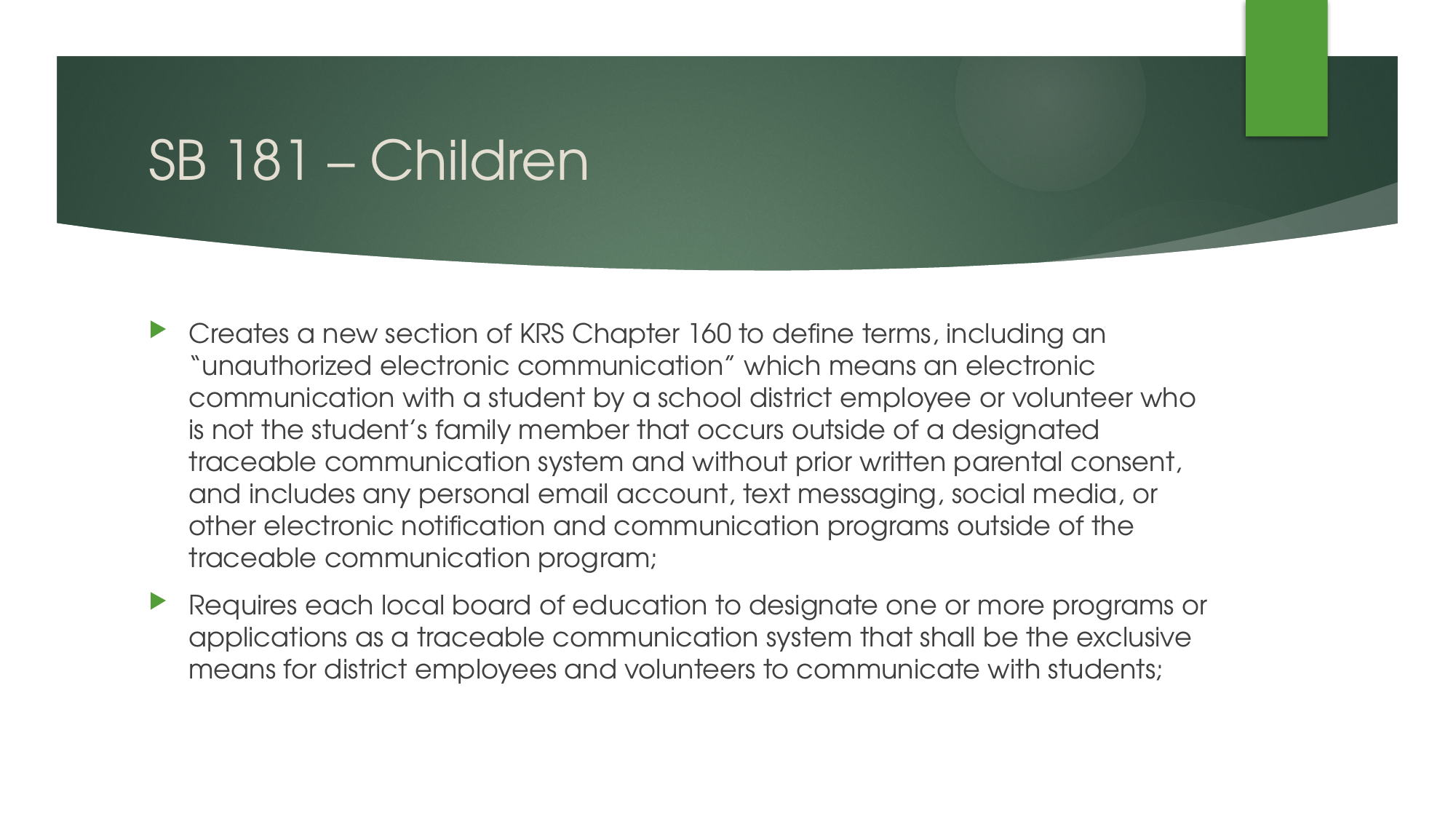

# SB 181 – Children
Creates a new section of KRS Chapter 160 to define terms, including an “unauthorized electronic communication” which means an electronic communication with a student by a school district employee or volunteer who is not the student’s family member that occurs outside of a designated traceable communication system and without prior written parental consent, and includes any personal email account, text messaging, social media, or other electronic notification and communication programs outside of the traceable communication program;
Requires each local board of education to designate one or more programs or applications as a traceable communication system that shall be the exclusive means for district employees and volunteers to communicate with students;